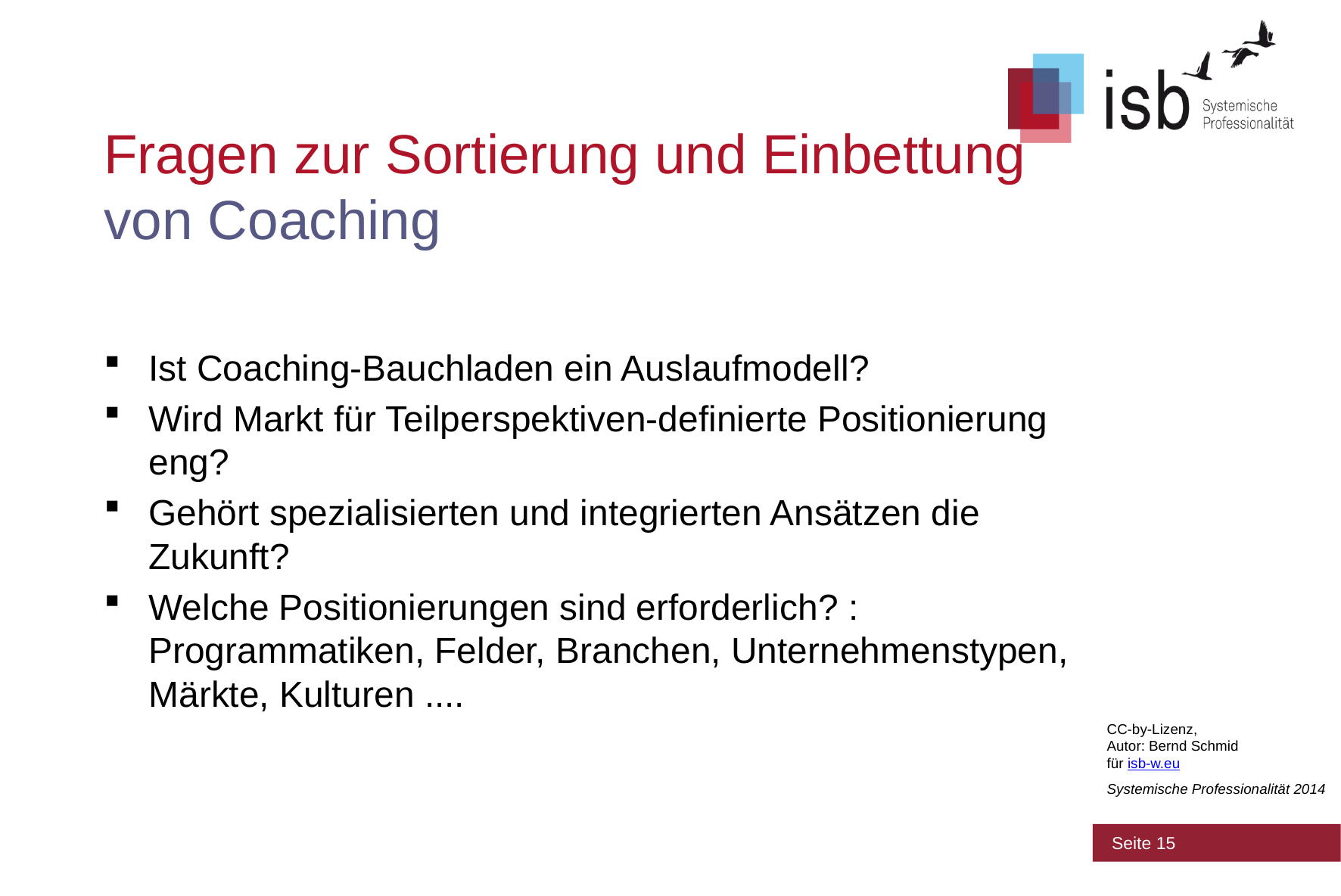

# Fragen zur Sortierung und Einbettung von Coaching
Ist Coaching-Bauchladen ein Auslaufmodell?
Wird Markt für Teilperspektiven-definierte Positionierung eng?
Gehört spezialisierten und integrierten Ansätzen die Zukunft?
Welche Positionierungen sind erforderlich? : Programmatiken, Felder, Branchen, Unternehmenstypen, Märkte, Kulturen ....
 Seite 15